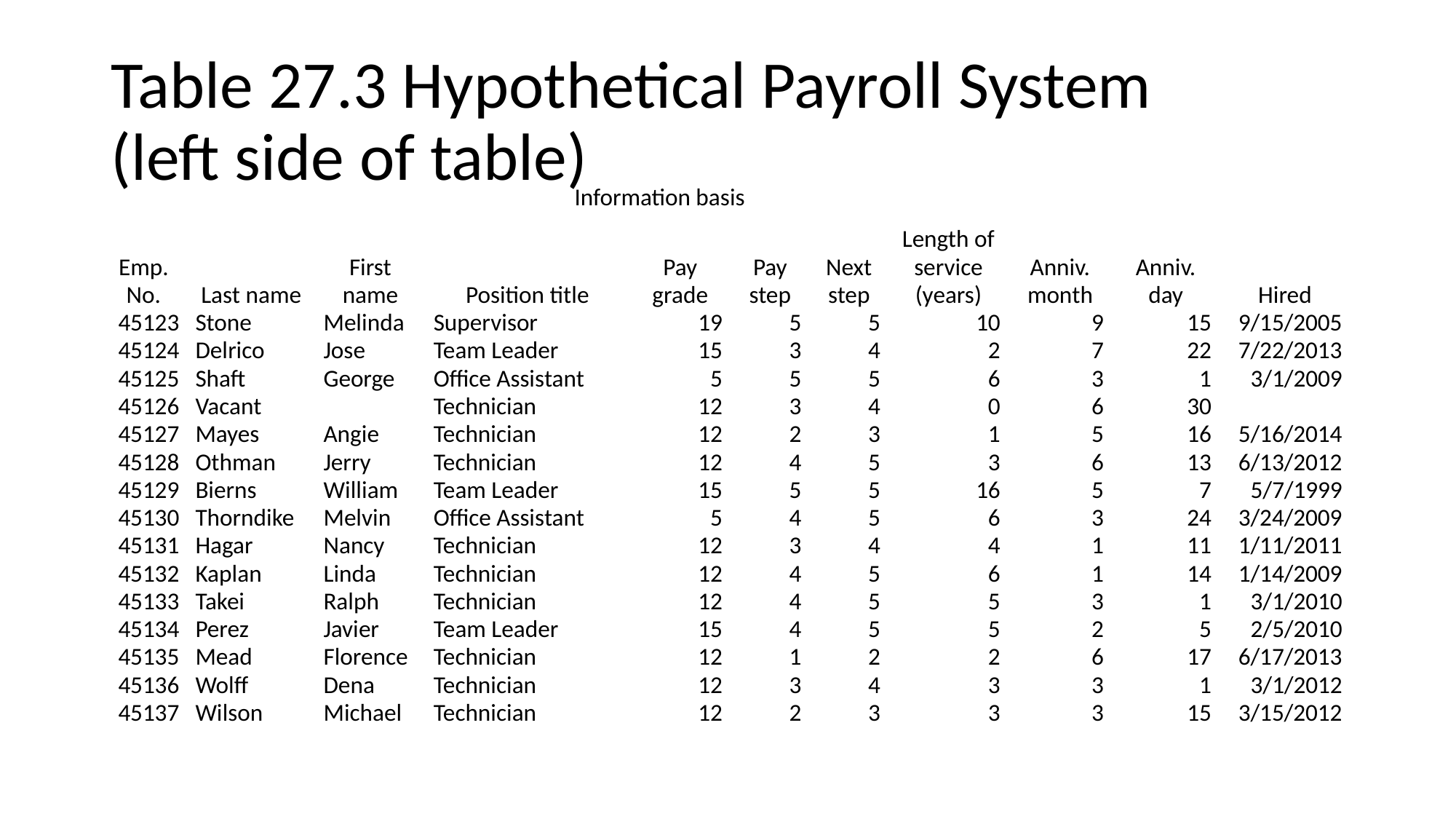

# Table 27.3 Hypothetical Payroll System (left side of table)
| Information basis |  |  |  |  |  |  |  |  |  |  |
| --- | --- | --- | --- | --- | --- | --- | --- | --- | --- | --- |
| Emp. No. | Last name | First name | Position title | Pay grade | Pay step | Next step | Length of service (years) | Anniv. month | Anniv. day | Hired |
| 45123 | Stone | Melinda | Supervisor | 19 | 5 | 5 | 10 | 9 | 15 | 9/15/2005 |
| 45124 | Delrico | Jose | Team Leader | 15 | 3 | 4 | 2 | 7 | 22 | 7/22/2013 |
| 45125 | Shaft | George | Office Assistant | 5 | 5 | 5 | 6 | 3 | 1 | 3/1/2009 |
| 45126 | Vacant |  | Technician | 12 | 3 | 4 | 0 | 6 | 30 |  |
| 45127 | Mayes | Angie | Technician | 12 | 2 | 3 | 1 | 5 | 16 | 5/16/2014 |
| 45128 | Othman | Jerry | Technician | 12 | 4 | 5 | 3 | 6 | 13 | 6/13/2012 |
| 45129 | Bierns | William | Team Leader | 15 | 5 | 5 | 16 | 5 | 7 | 5/7/1999 |
| 45130 | Thorndike | Melvin | Office Assistant | 5 | 4 | 5 | 6 | 3 | 24 | 3/24/2009 |
| 45131 | Hagar | Nancy | Technician | 12 | 3 | 4 | 4 | 1 | 11 | 1/11/2011 |
| 45132 | Kaplan | Linda | Technician | 12 | 4 | 5 | 6 | 1 | 14 | 1/14/2009 |
| 45133 | Takei | Ralph | Technician | 12 | 4 | 5 | 5 | 3 | 1 | 3/1/2010 |
| 45134 | Perez | Javier | Team Leader | 15 | 4 | 5 | 5 | 2 | 5 | 2/5/2010 |
| 45135 | Mead | Florence | Technician | 12 | 1 | 2 | 2 | 6 | 17 | 6/17/2013 |
| 45136 | Wolff | Dena | Technician | 12 | 3 | 4 | 3 | 3 | 1 | 3/1/2012 |
| 45137 | Wilson | Michael | Technician | 12 | 2 | 3 | 3 | 3 | 15 | 3/15/2012 |